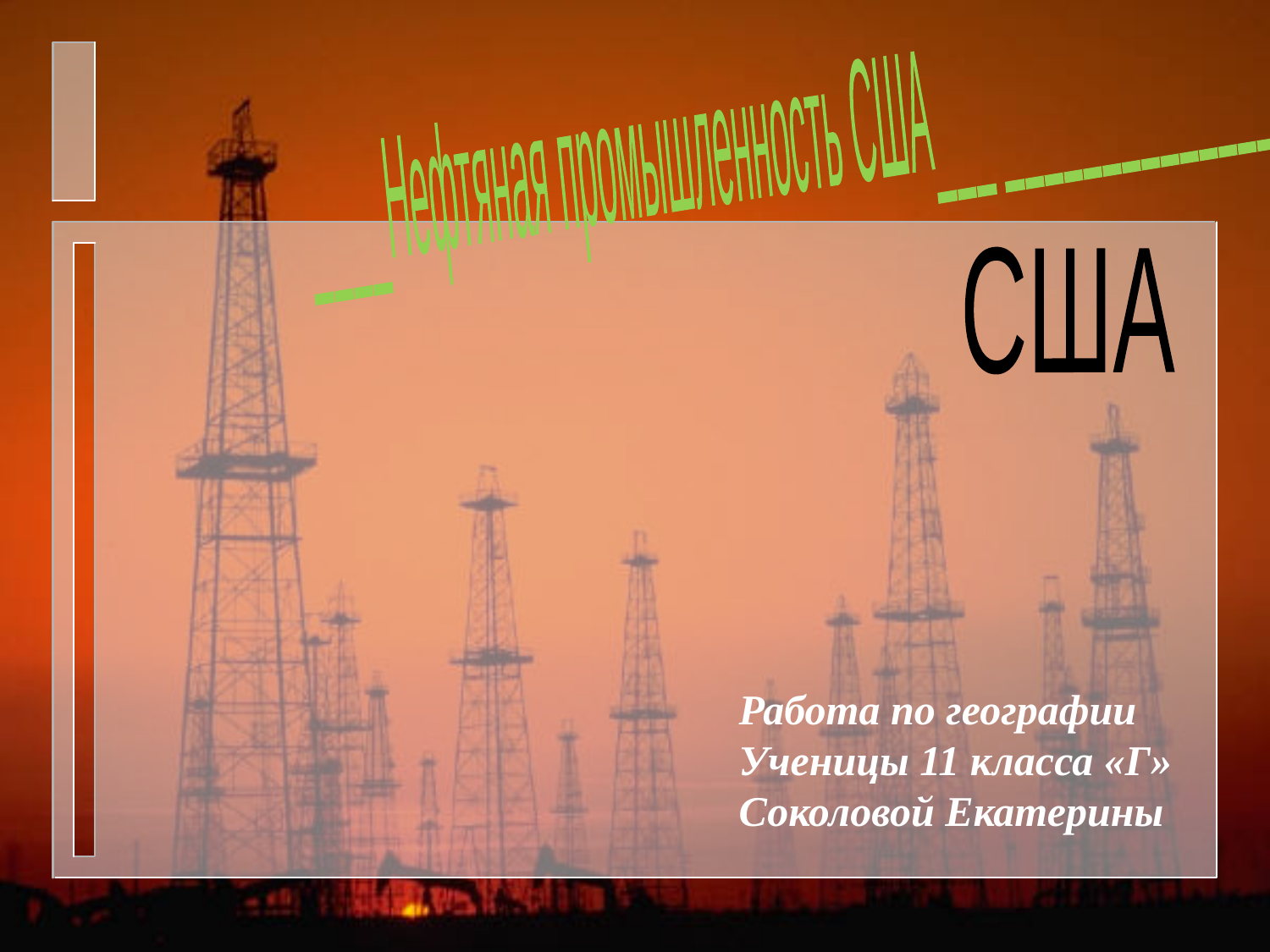

____Нефтяная промышленность США___ ______________
США
Работа по географии
Ученицы 11 класса «Г»
Соколовой Екатерины